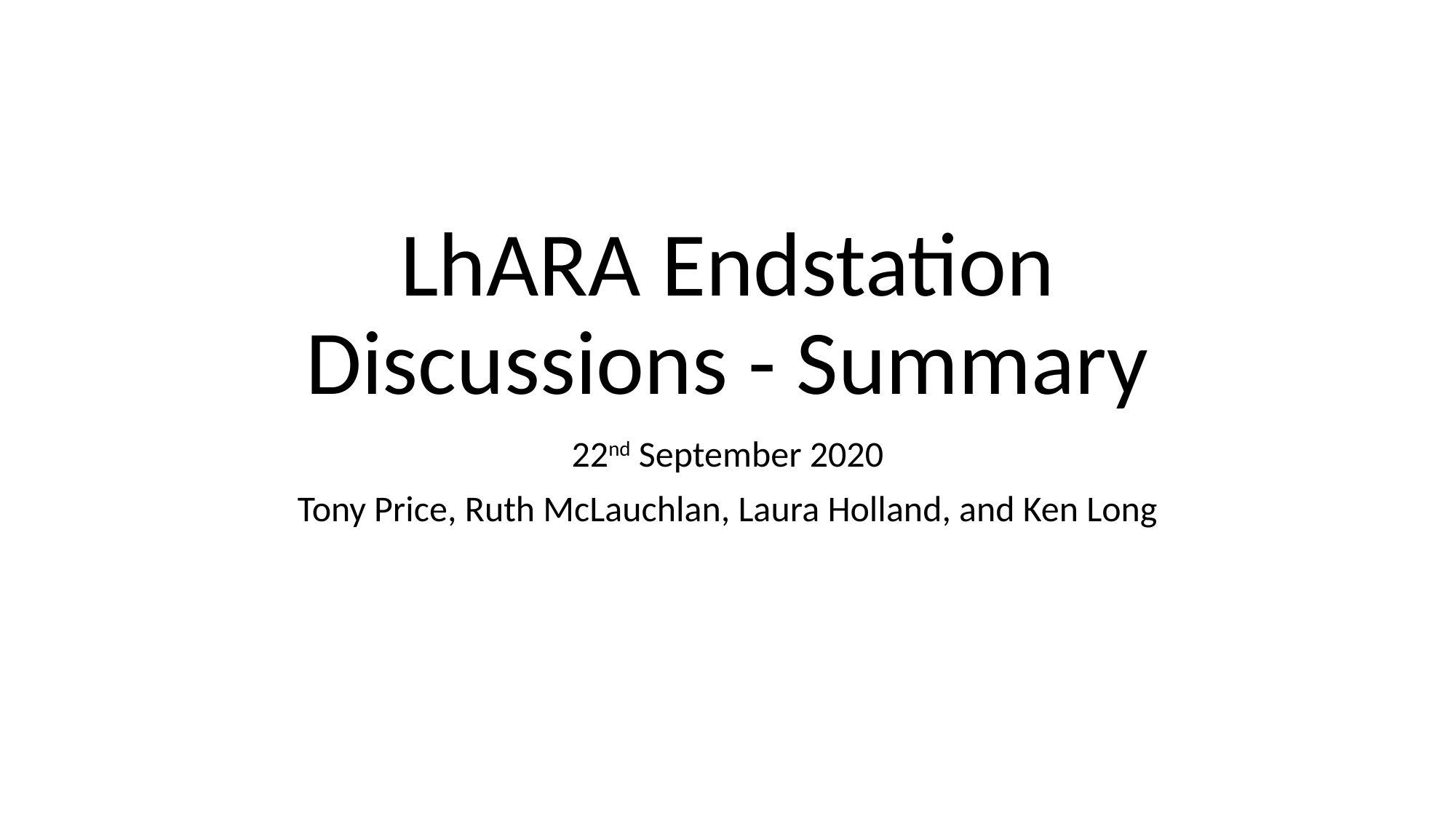

# LhARA Endstation Discussions - Summary
22nd September 2020
Tony Price, Ruth McLauchlan, Laura Holland, and Ken Long